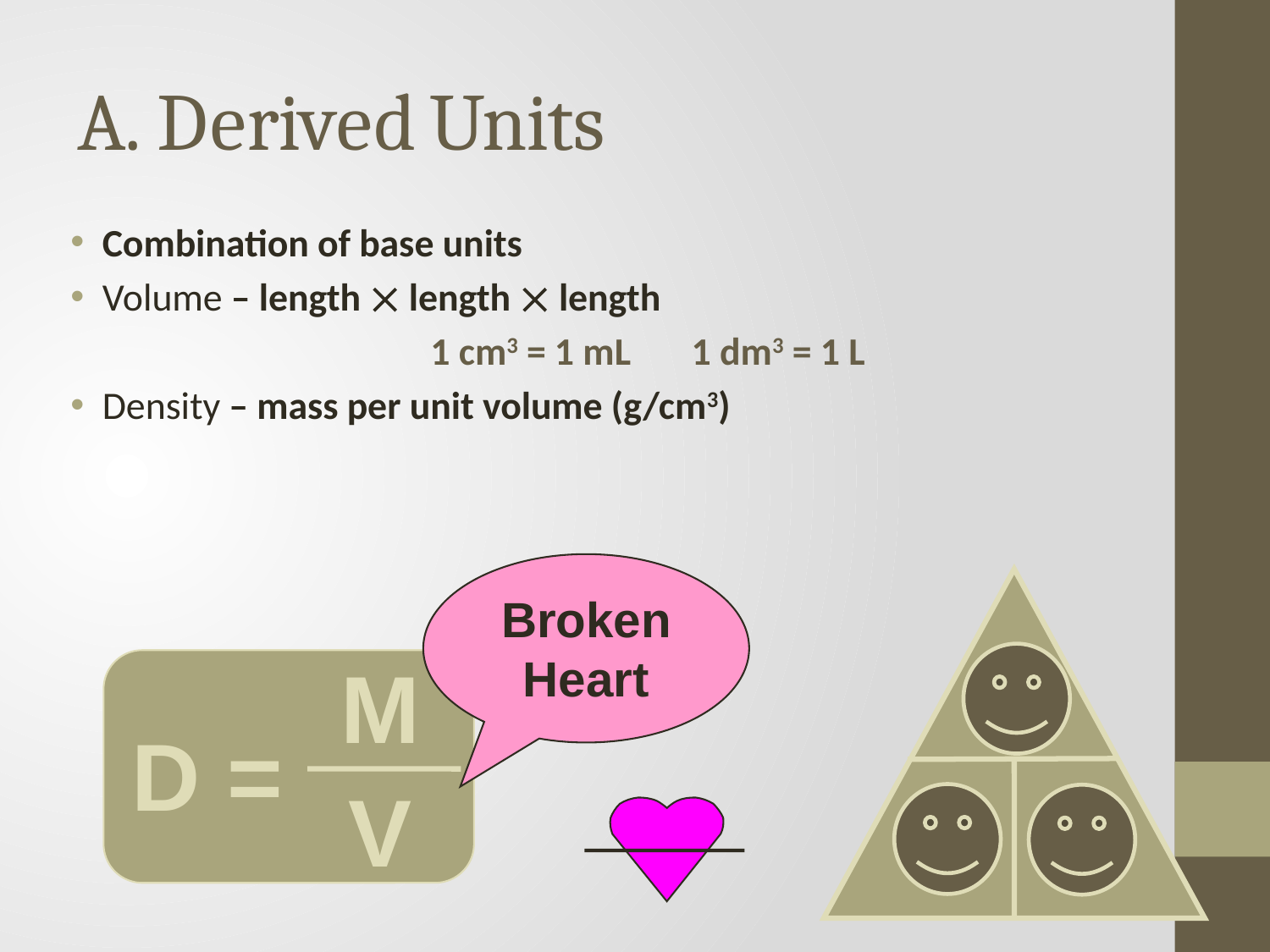

# A. Derived Units
Combination of base units
Volume – length × length × length
1 cm3 = 1 mL       1 dm3 = 1 L
Density – mass per unit volume (g/cm3)
Broken Heart

M
D
V
M
V

D =